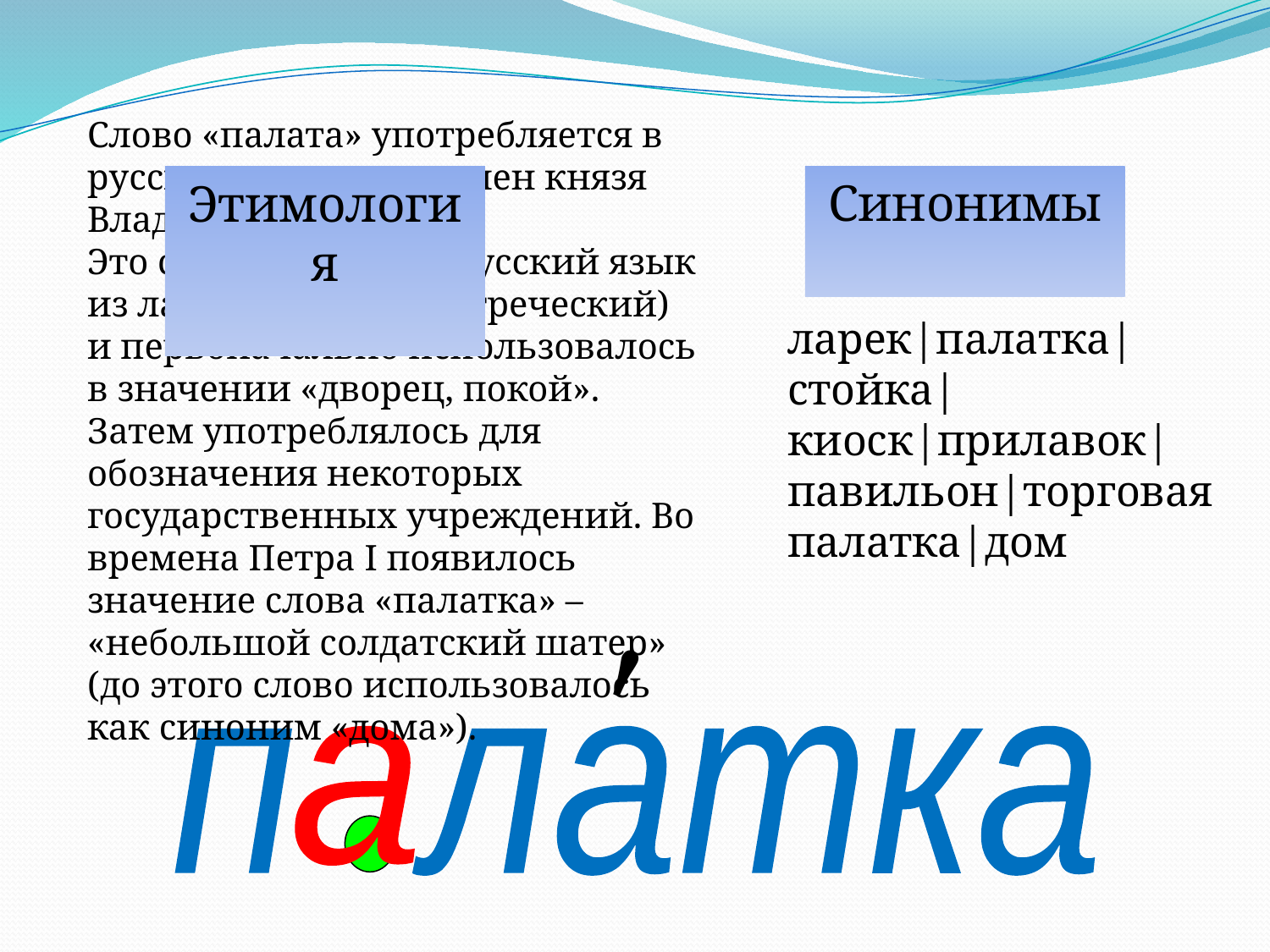

Слово «палата» употребляется в русском языке со времен князя Владимира (X в).
Это слово пришло в русский язык из латинского (через греческий) и первоначально использовалось в значении «дворец, покой». Затем употреблялось для обозначения некоторых государственных учреждений. Во времена Петра I появилось значение слова «палатка» – «небольшой солдатский шатер» (до этого слово использовалось как синоним «дома»).
Этимология

Синонимы

ларек|палатка|стойка|
киоск|прилавок|
павильон|торговая палатка|дом
′
п  латка
а